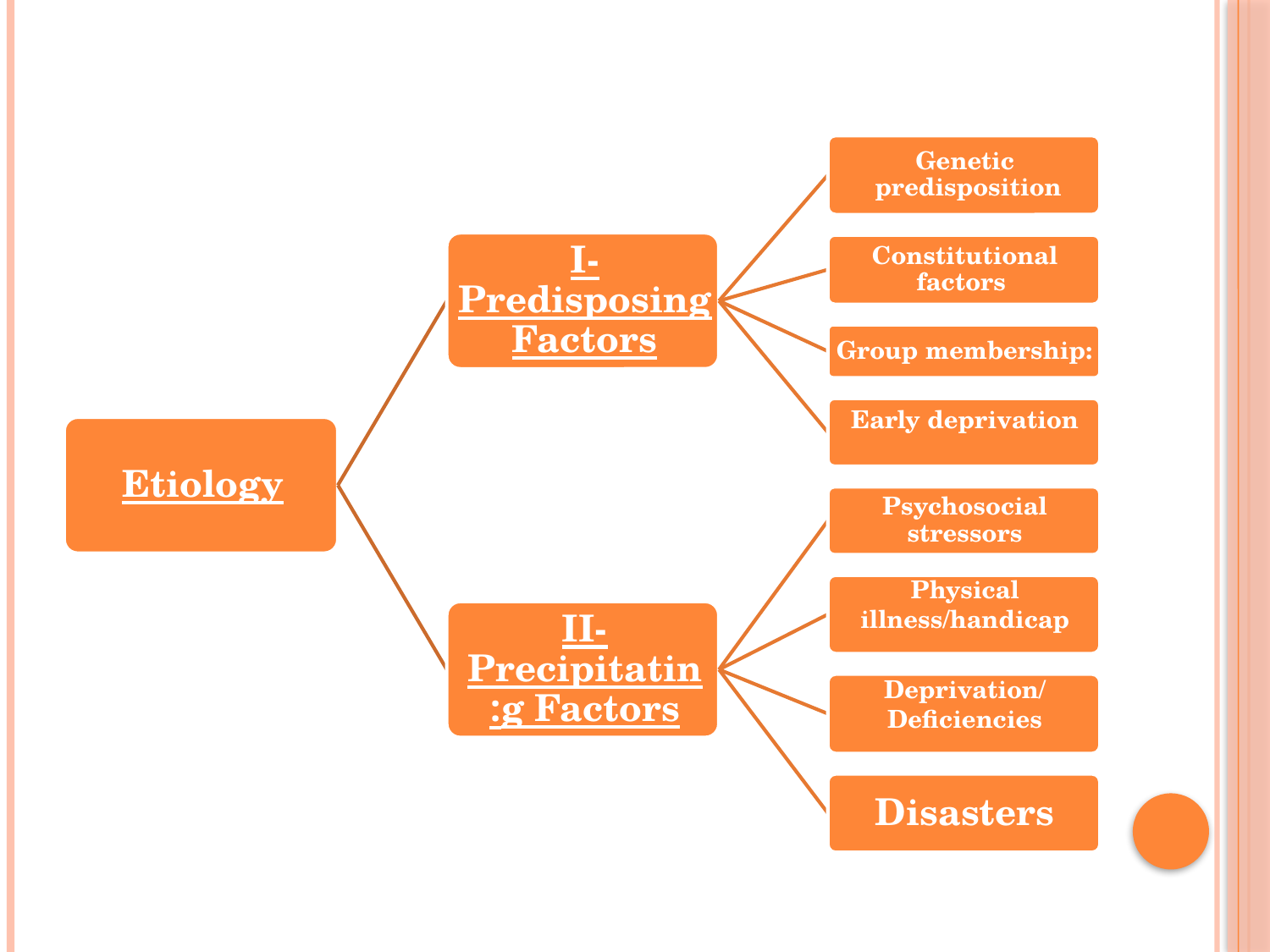

Etiology

I- Predisposing Factors

Genetic predisposition

Constitutional factors

Group membership:

Early deprivation

II- Precipitating Factors:

Psychosocial stressors

Physical illness/handicap

Deprivation/ Deficiencies

Disasters